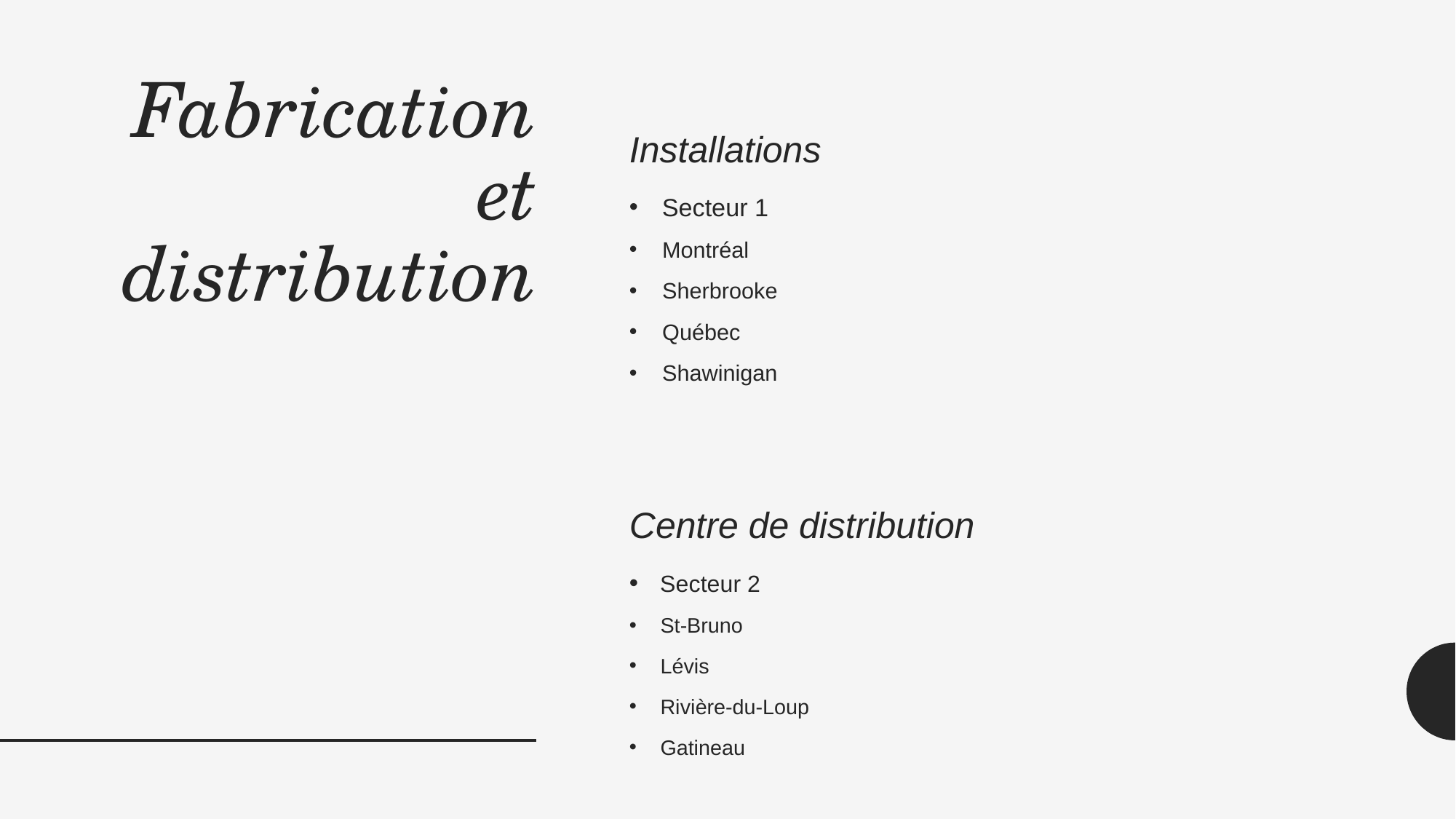

# Fabrication et distribution
Installations
Secteur 1
Montréal
Sherbrooke
Québec
Shawinigan
Centre de distribution
Secteur 2
St-Bruno
Lévis
Rivière-du-Loup
Gatineau